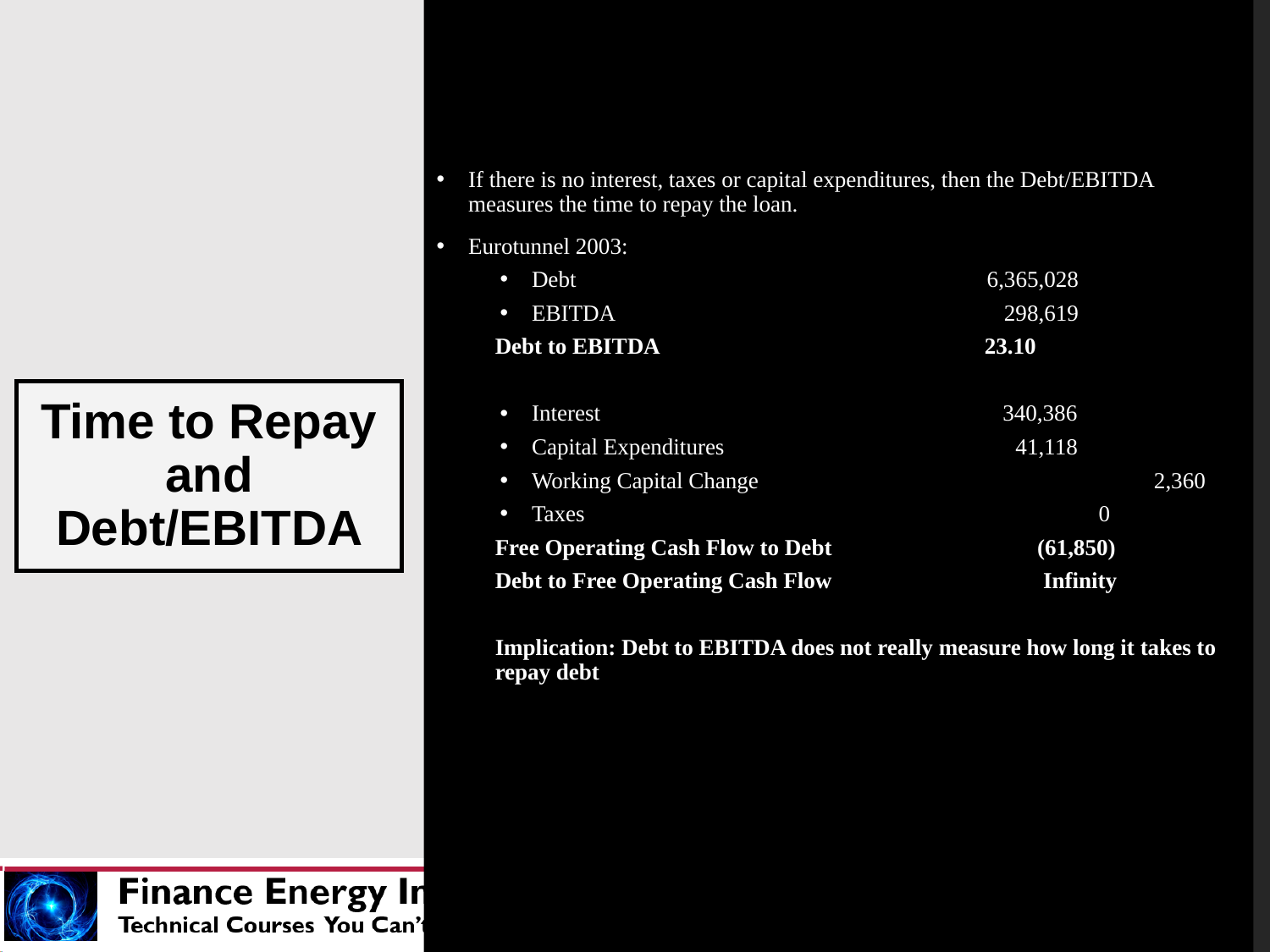

If there is no interest, taxes or capital expenditures, then the Debt/EBITDA measures the time to repay the loan.
Eurotunnel 2003:
Debt		             	             6,365,028
EBITDA			                298,619
Debt to EBITDA                                     	                   23.10

Interest 		                                      340,386
Capital Expenditures 	              	                  41,118
Working Capital Change       		                    2,360
Taxes                                                                                          0
Free Operating Cash Flow to Debt                                    (61,850)
Debt to Free Operating Cash Flow                                     Infinity

Implication: Debt to EBITDA does not really measure how long it takes to repay debt

# Time to Repay and Debt/EBITDA